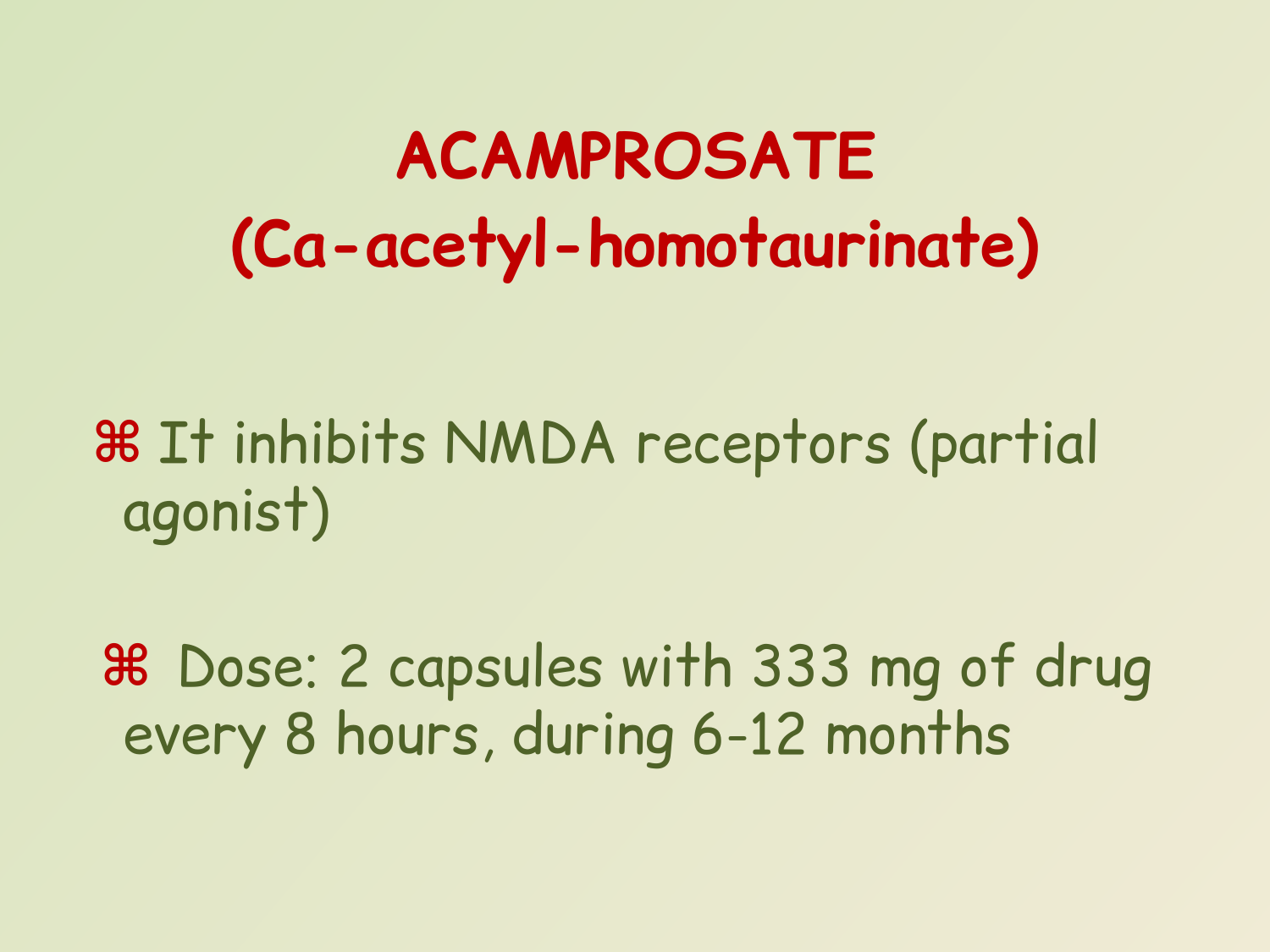

ACAMPROSATE
(Ca-acetyl-homotaurinate)

 ⌘ It inhibits NMDA receptors (partial agonist)

 ⌘ Dose: 2 capsules with 333 mg of drug every 8 hours, during 6-12 months